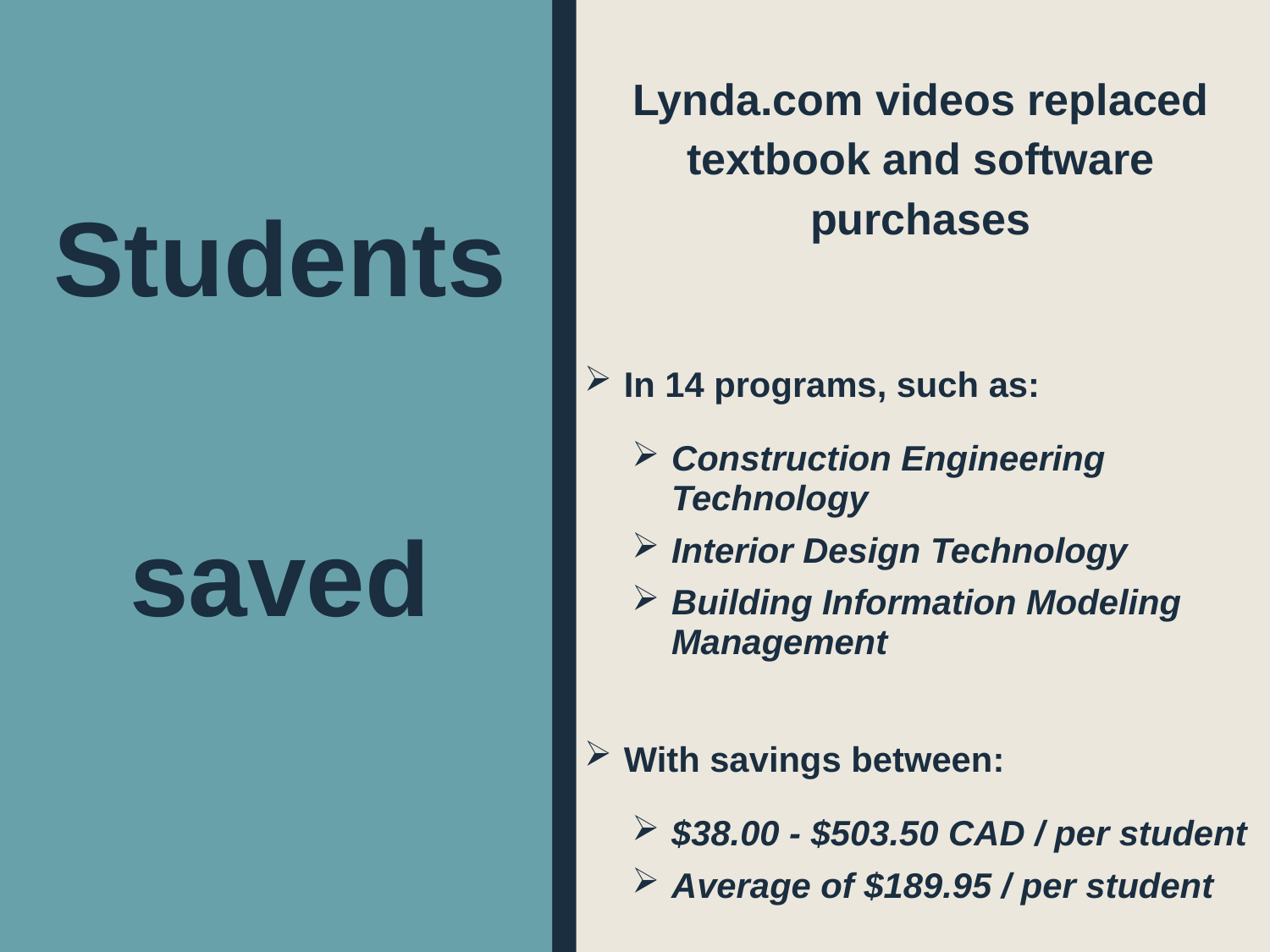

Lynda.com videos replaced textbook and software purchases

In 14 programs, such as:
Construction Engineering Technology
Interior Design Technology
Building Information Modeling Management

With savings between:
$38.00 - $503.50 CAD / per student
Average of $189.95 / per student
# Students saved